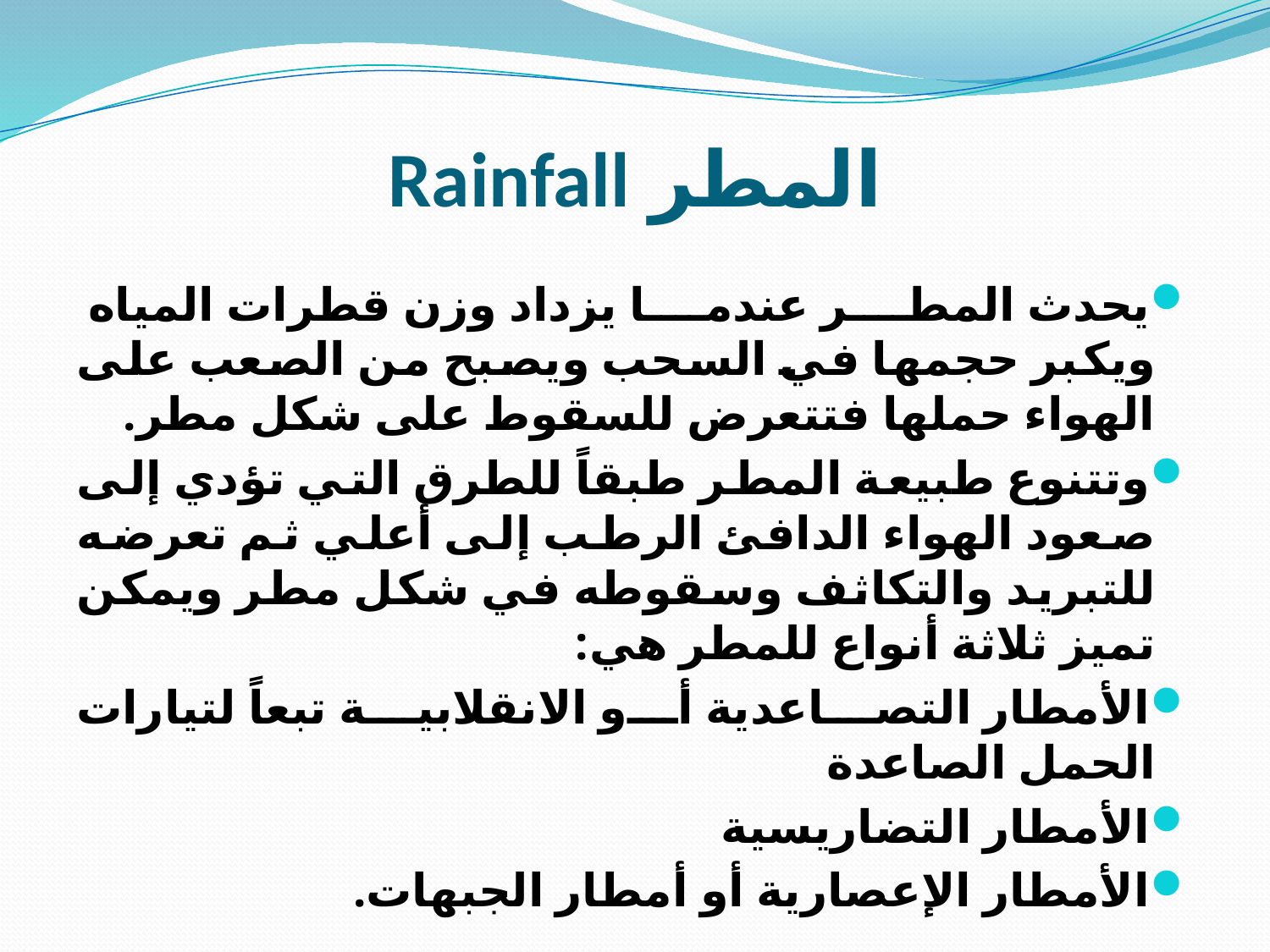

# المطر Rainfall
يحدث المطر عندما يزداد وزن قطرات المياه  ويكبر حجمها في السحب ويصبح من الصعب على الهواء حملها فتتعرض للسقوط على شكل مطر.
وتتنوع طبيعة المطر طبقاً للطرق التي تؤدي إلى صعود الهواء الدافئ الرطب إلى أعلي ثم تعرضه للتبريد والتكاثف وسقوطه في شكل مطر ويمكن تميز ثلاثة أنواع للمطر هي:
الأمطار التصاعدية أو الانقلابية تبعاً لتيارات الحمل الصاعدة
الأمطار التضاريسية
الأمطار الإعصارية أو أمطار الجبهات.